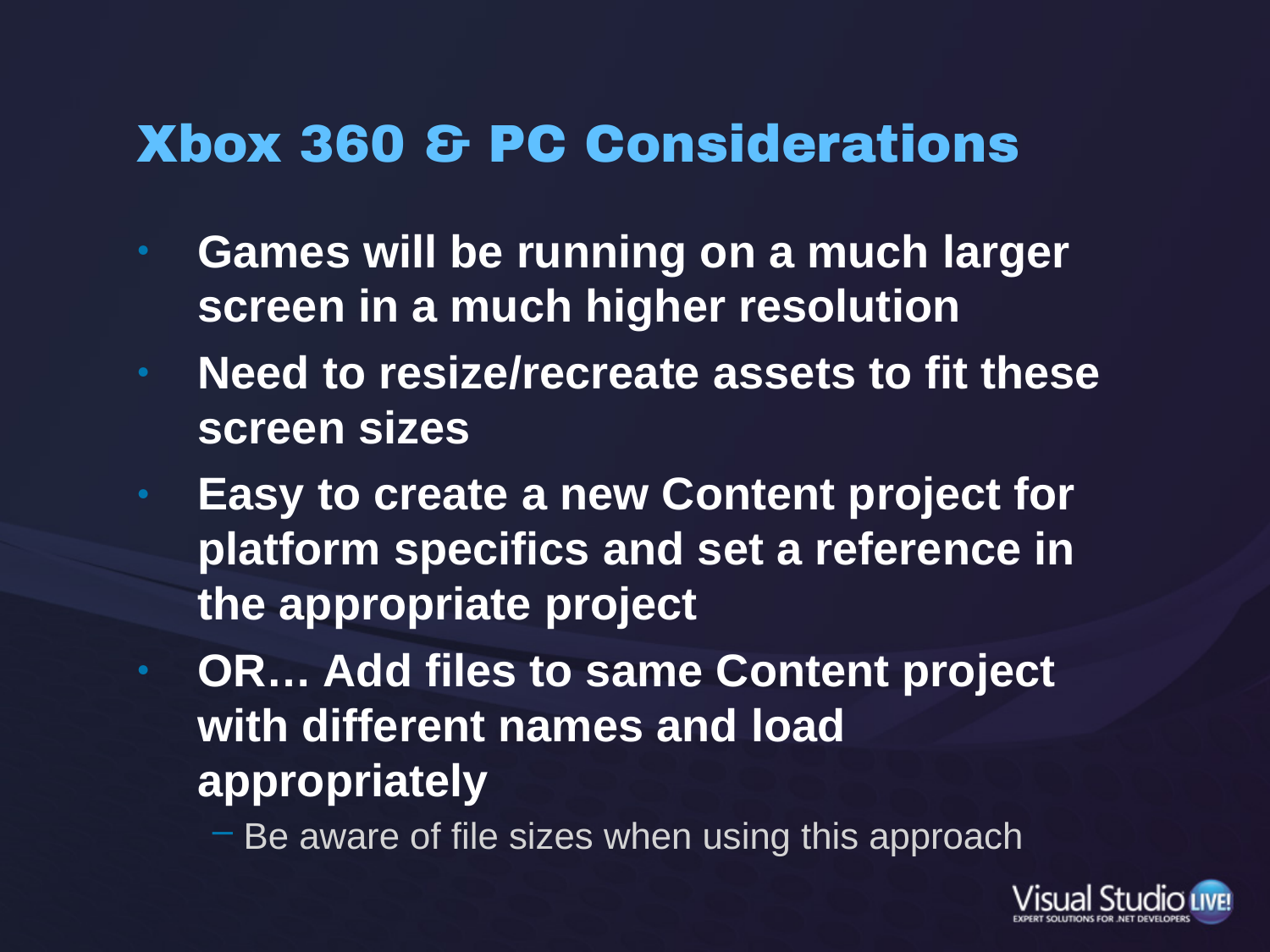

# Xbox 360 & PC Considerations
Games will be running on a much larger screen in a much higher resolution
Need to resize/recreate assets to fit these screen sizes
Easy to create a new Content project for platform specifics and set a reference in the appropriate project
OR… Add files to same Content project with different names and load appropriately
Be aware of file sizes when using this approach